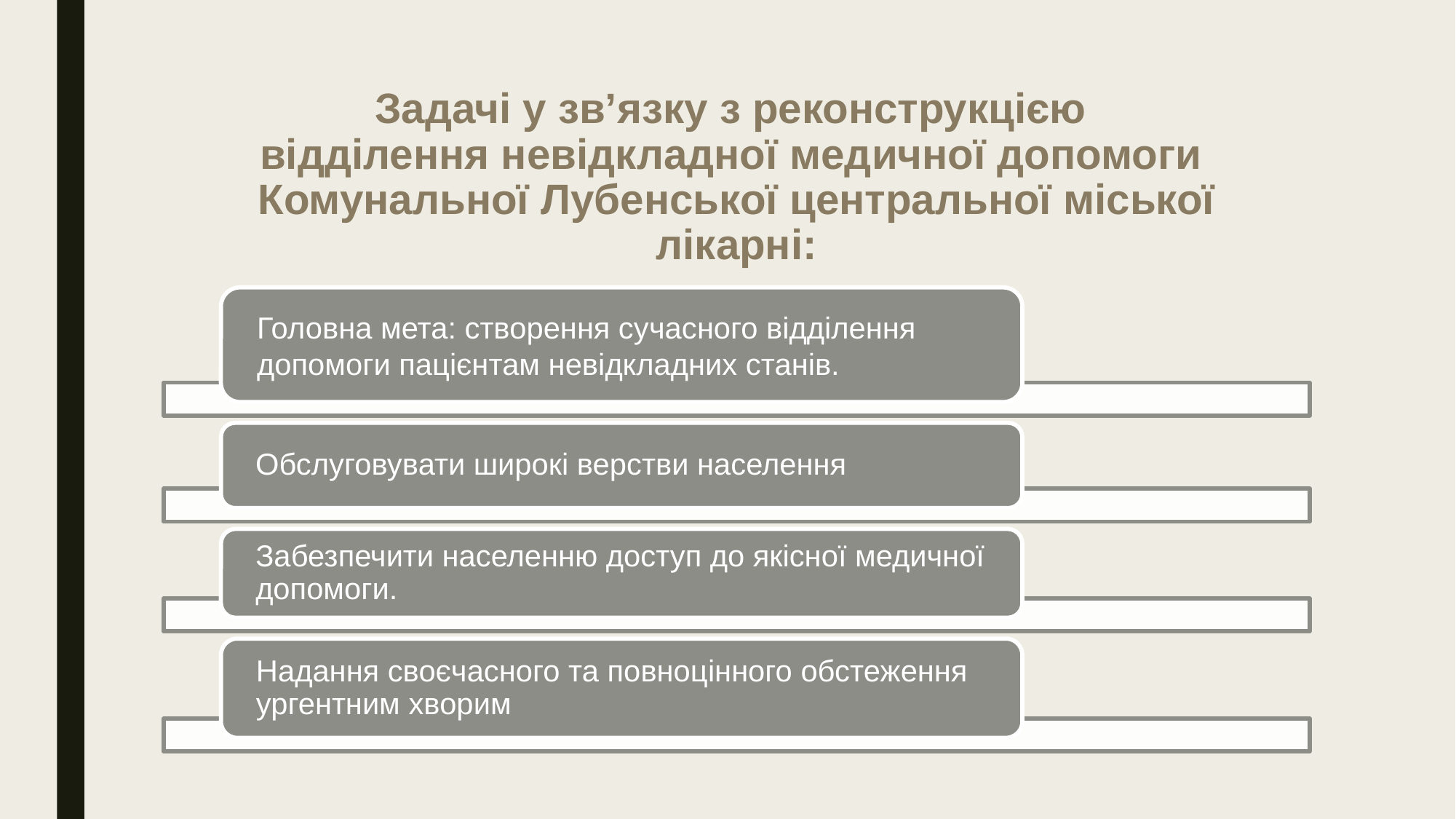

# Задачі у зв’язку з реконструкцією відділення невідкладної медичної допомоги Комунальної Лубенської центральної міської лікарні:
Головна мета: створення сучасного відділення допомоги пацієнтам невідкладних станів.
Обслуговувати широкі верстви населення
Забезпечити населенню доступ до якісної медичної допомоги.
Надання своєчасного та повноцінного обстеження ургентним хворим